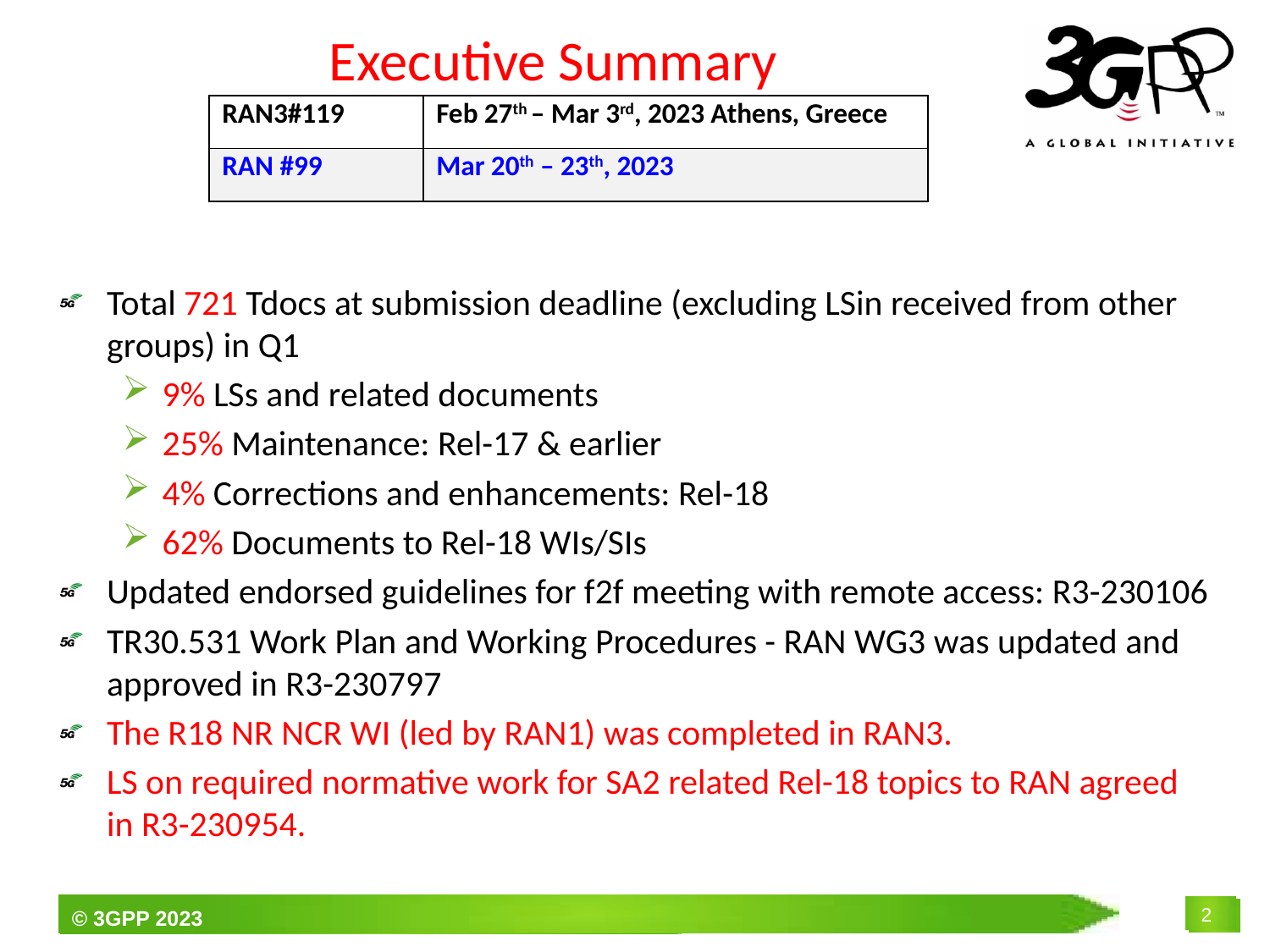

# Executive Summary
| RAN3#119 | Feb 27th – Mar 3rd, 2023 Athens, Greece |
| --- | --- |
| RAN #99 | Mar 20th – 23th, 2023 |
Total 721 Tdocs at submission deadline (excluding LSin received from other groups) in Q1
9% LSs and related documents
25% Maintenance: Rel-17 & earlier
4% Corrections and enhancements: Rel-18
62% Documents to Rel-18 WIs/SIs
Updated endorsed guidelines for f2f meeting with remote access: R3-230106
TR30.531 Work Plan and Working Procedures - RAN WG3 was updated and approved in R3-230797
The R18 NR NCR WI (led by RAN1) was completed in RAN3.
LS on required normative work for SA2 related Rel-18 topics to RAN agreed in R3-230954.

2